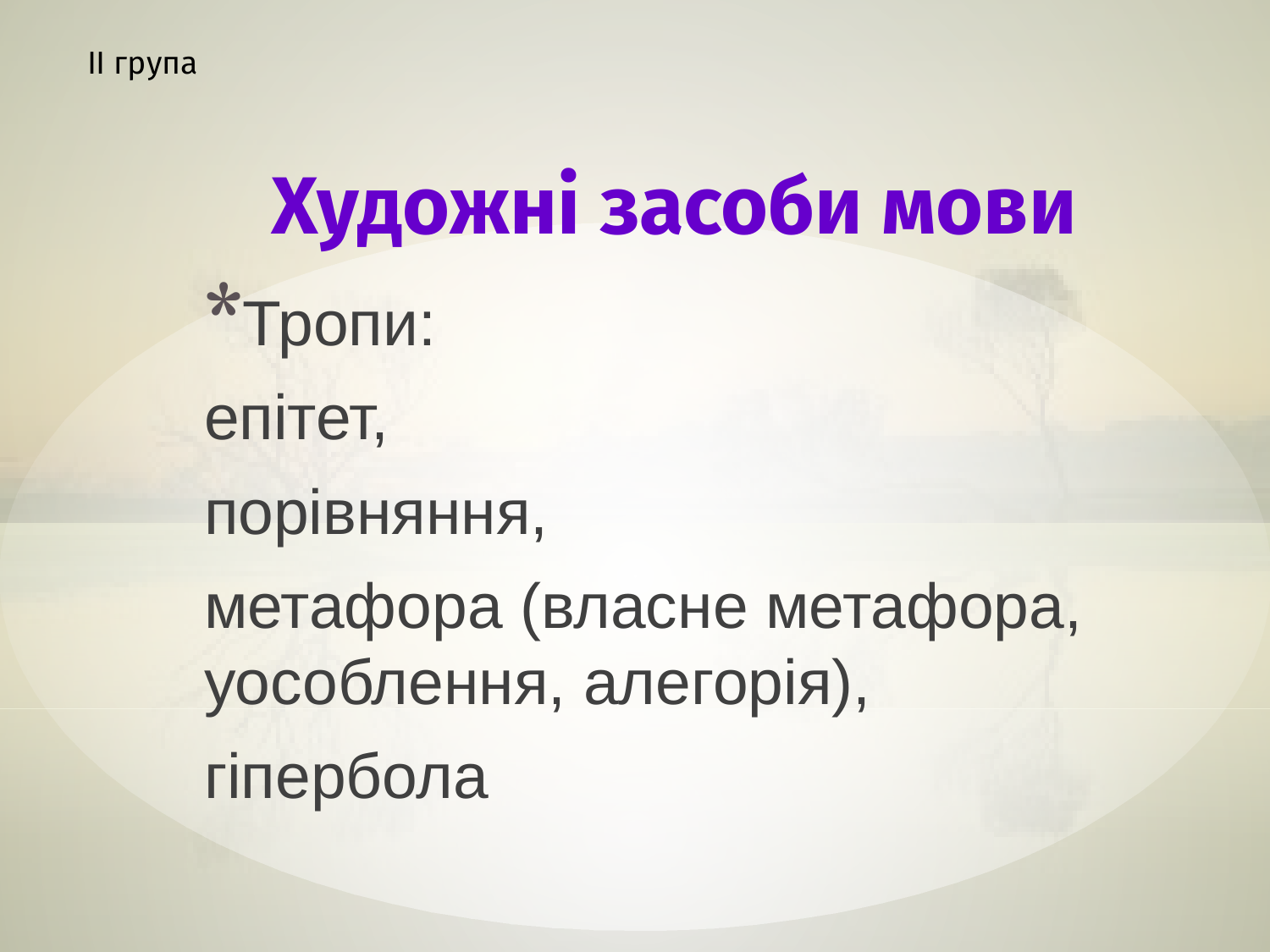

ІІ група
# Художні засоби мови
Тропи:
епітет,
порівняння,
метафора (власне метафора, уособлення, алегорія),
гіпербола